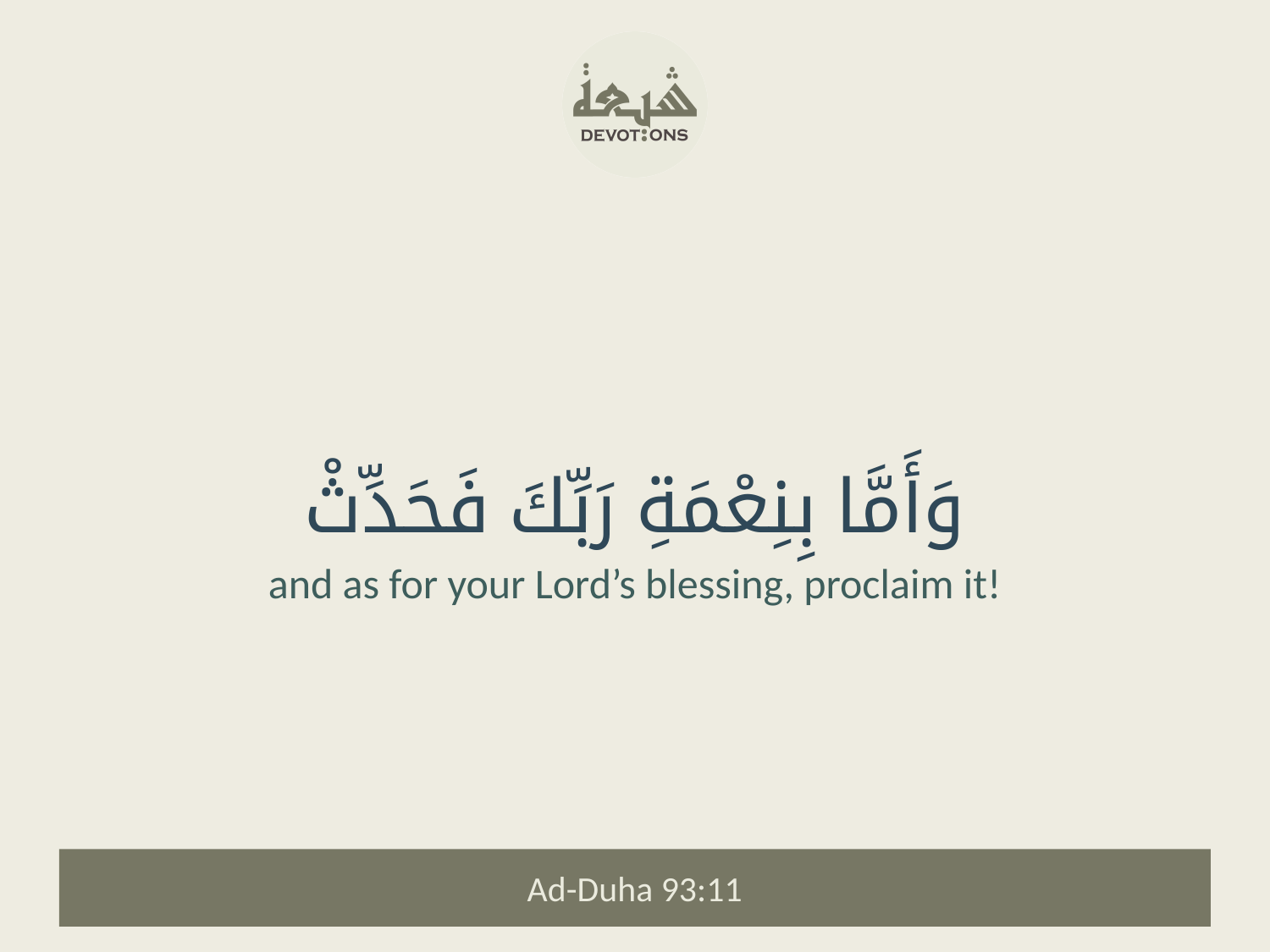

وَأَمَّا بِنِعْمَةِ رَبِّكَ فَحَدِّثْ
and as for your Lord’s blessing, proclaim it!
Ad-Duha 93:11